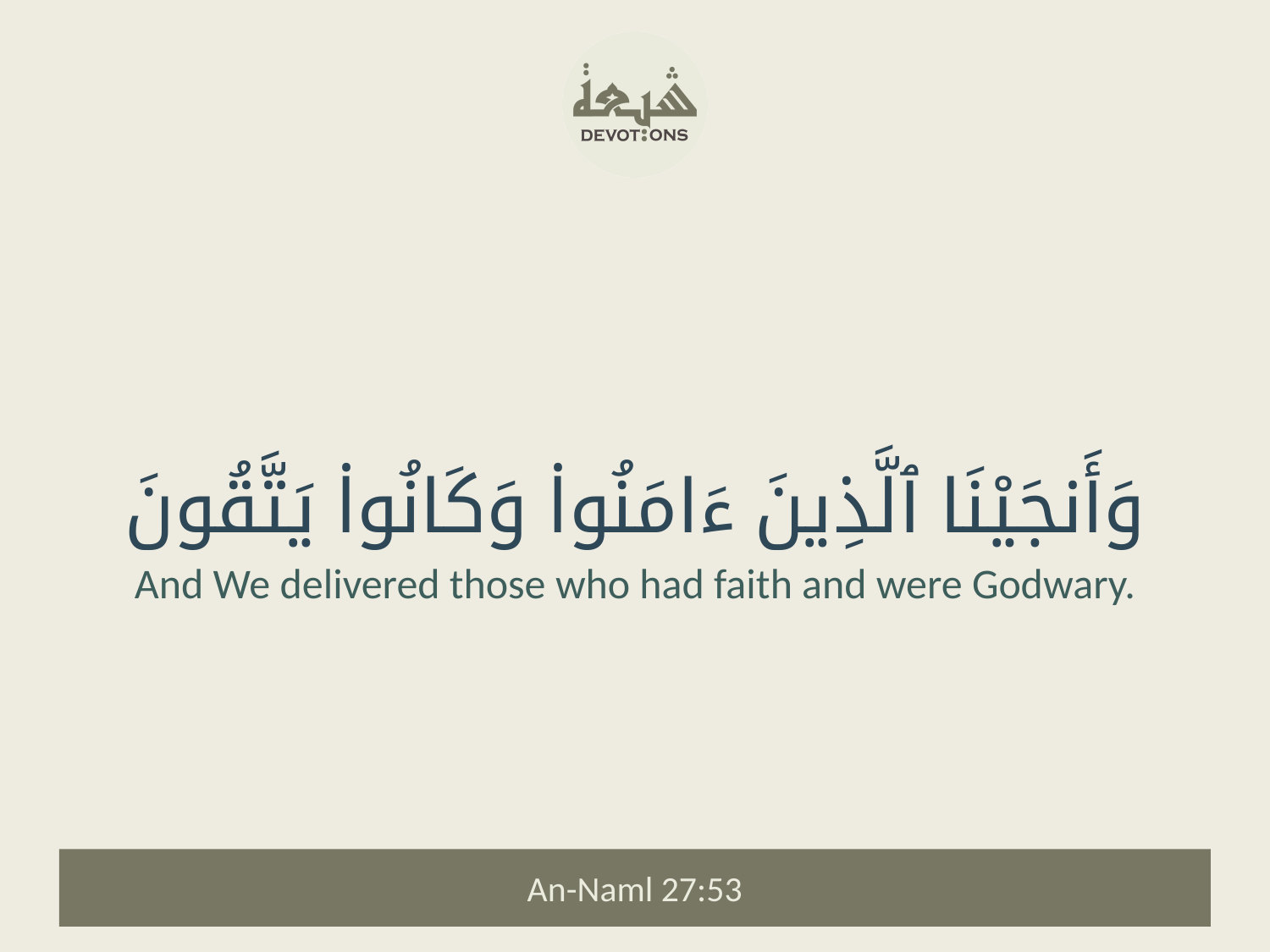

وَأَنجَيْنَا ٱلَّذِينَ ءَامَنُوا۟ وَكَانُوا۟ يَتَّقُونَ
And We delivered those who had faith and were Godwary.
An-Naml 27:53